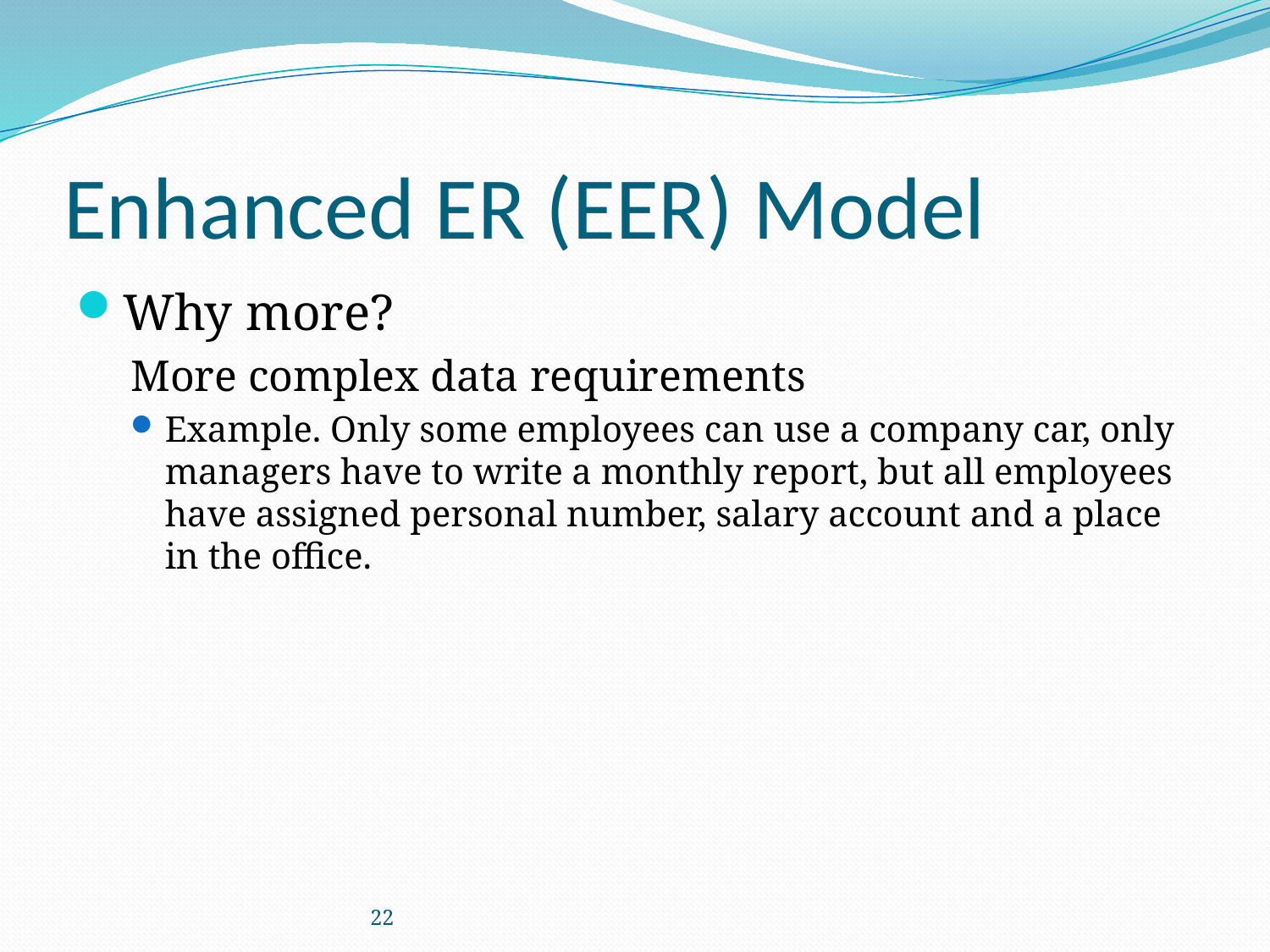

# Enhanced ER (EER) Model
Why more?
More complex data requirements
Example. Only some employees can use a company car, only managers have to write a monthly report, but all employees have assigned personal number, salary account and a place in the office.

22